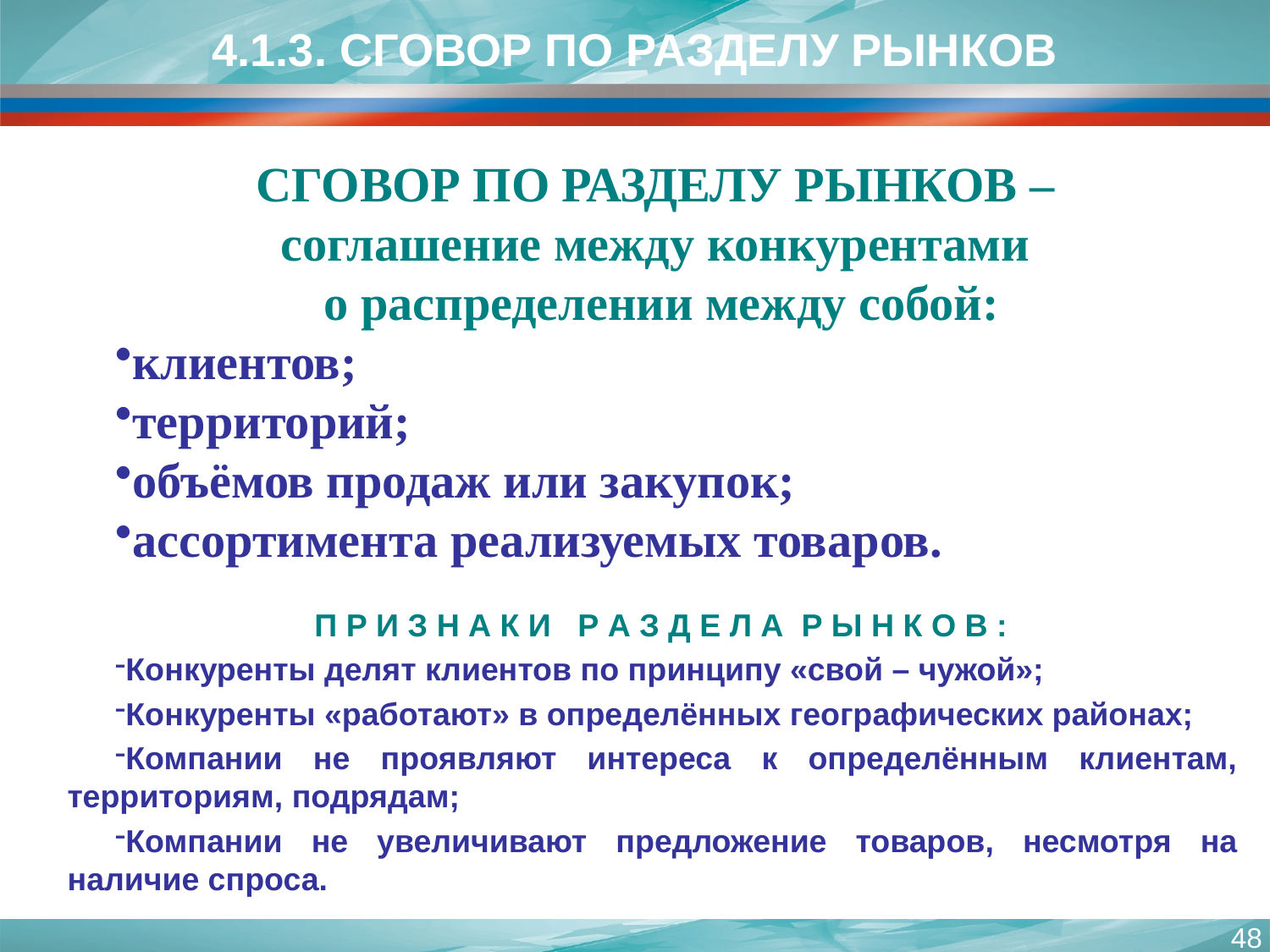

4.1.3. СГОВОР ПО РАЗДЕЛУ РЫНКОВ
СГОВОР ПО РАЗДЕЛУ РЫНКОВ –
соглашение между конкурентами
о распределении между собой:
клиентов;
территорий;
объёмов продаж или закупок;
ассортимента реализуемых товаров.
П Р И З Н А К И   Р А З Д Е Л А  Р Ы Н К О В :
Конкуренты делят клиентов по принципу «свой – чужой»;
Конкуренты «работают» в определённых географических районах;
Компании не проявляют интереса к определённым клиентам, территориям, подрядам;
Компании не увеличивают предложение товаров, несмотря на наличие спроса.
48